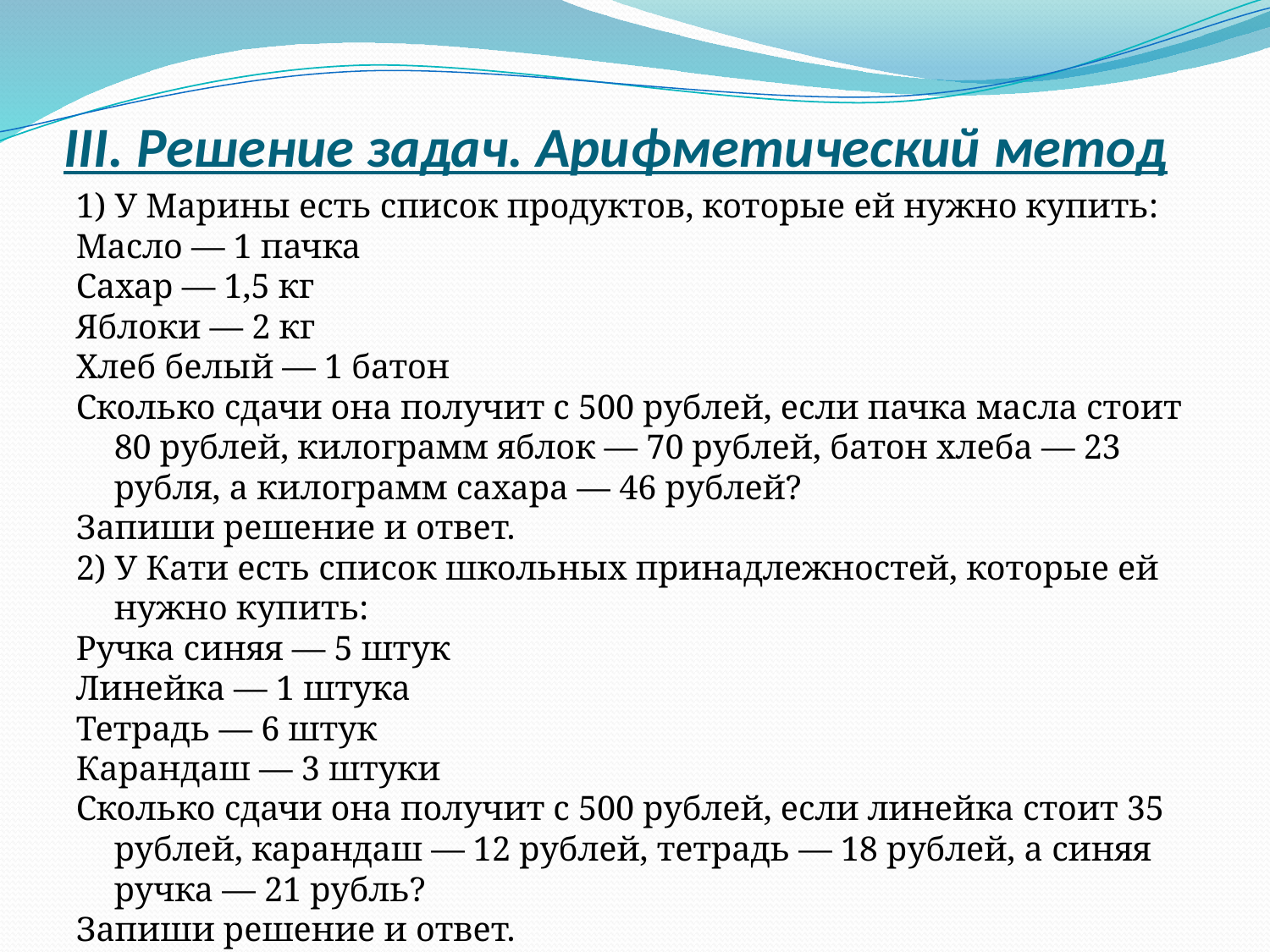

# III. Решение задач. Арифметический метод
1) У Марины есть список продуктов, которые ей нужно купить:
Масло — 1 пачка
Сахар — 1,5 кг
Яблоки — 2 кг
Хлеб белый — 1 батон
Сколько сдачи она получит с 500 рублей, если пачка масла стоит 80 рублей, килограмм яблок — 70 рублей, батон хлеба — 23 рубля, а килограмм сахара — 46 рублей?
Запиши решение и ответ.
2) У Кати есть список школьных принадлежностей, которые ей нужно купить:
Ручка синяя — 5 штук
Линейка — 1 штука
Тетрадь — 6 штук
Карандаш — 3 штуки
Сколько сдачи она получит с 500 рублей, если линейка стоит 35 рублей, карандаш — 12 рублей, тетрадь — 18 рублей, а синяя ручка — 21 рубль?
Запиши решение и ответ.